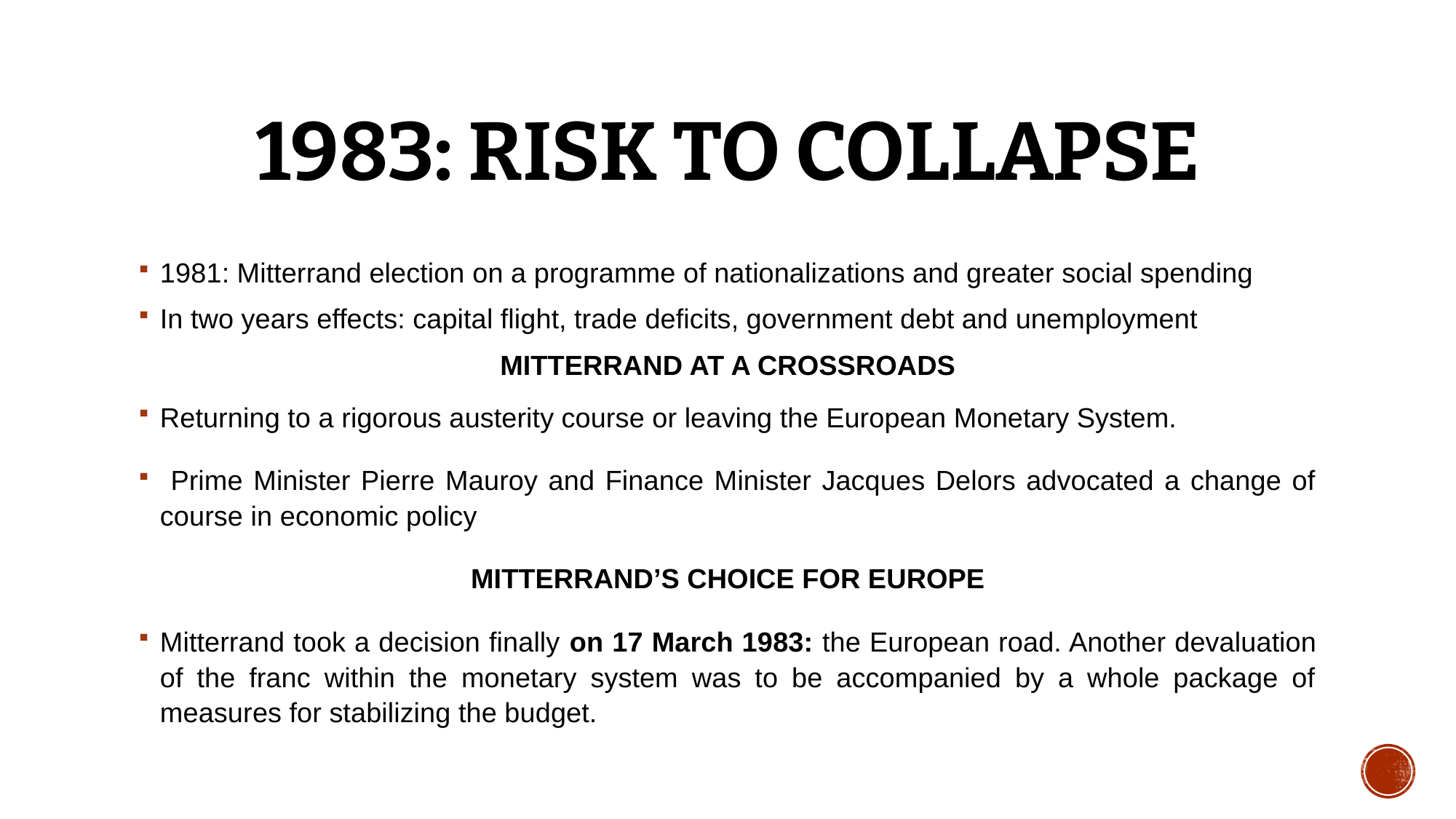

# 1983: risk to collapse
1981: Mitterrand election on a programme of nationalizations and greater social spending
In two years effects: capital flight, trade deficits, government debt and unemployment
MITTERRAND AT A CROSSROADS
Returning to a rigorous austerity course or leaving the European Monetary System.
 Prime Minister Pierre Mauroy and Finance Minister Jacques Delors advocated a change of course in economic policy
MITTERRAND’S CHOICE FOR EUROPE
Mitterrand took a decision finally on 17 March 1983: the European road. Another devaluation of the franc within the monetary system was to be accompanied by a whole package of measures for stabilizing the budget.